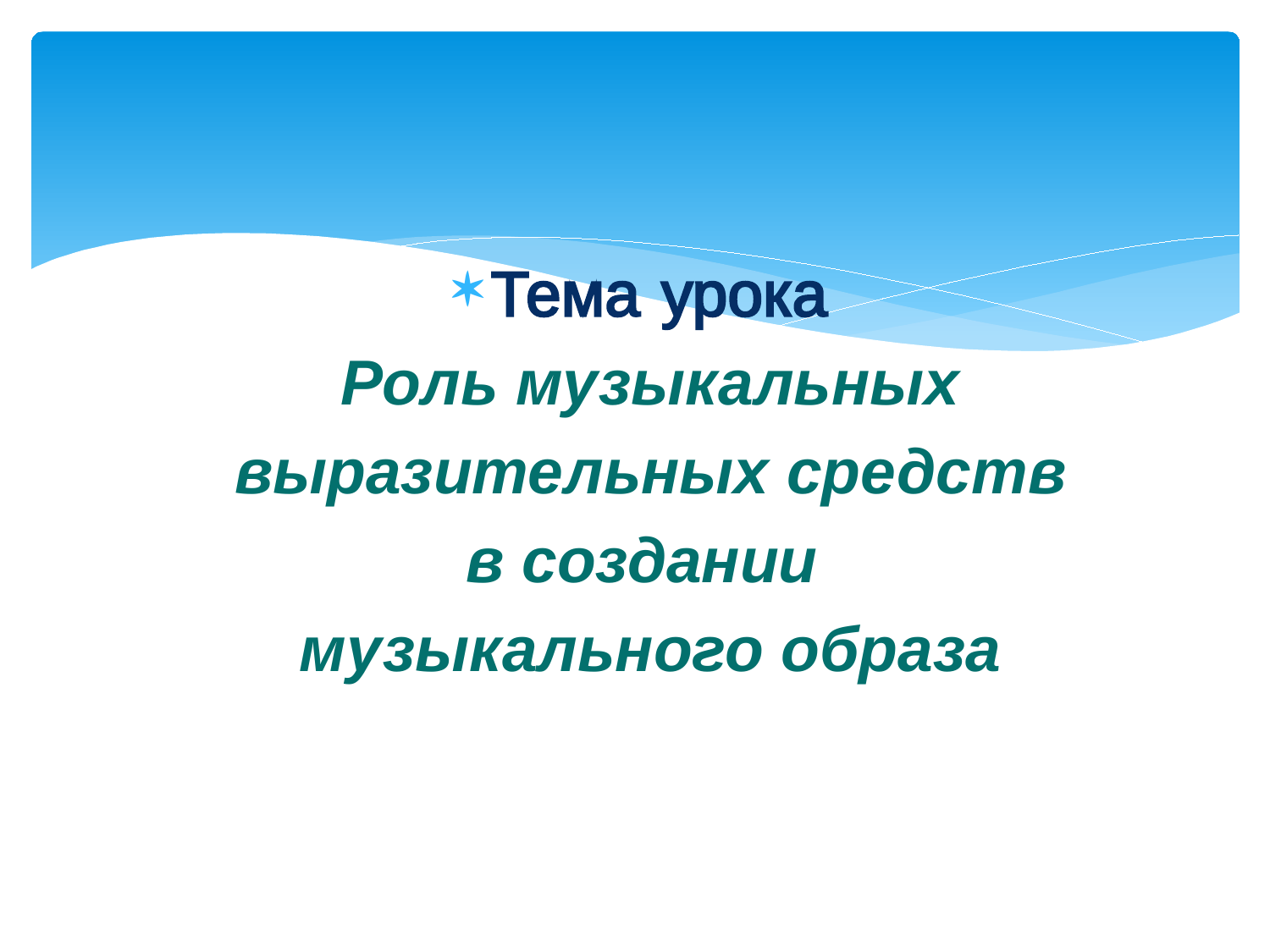

#
Тема урока
Роль музыкальных
 выразительных средств
в создании
музыкального образа